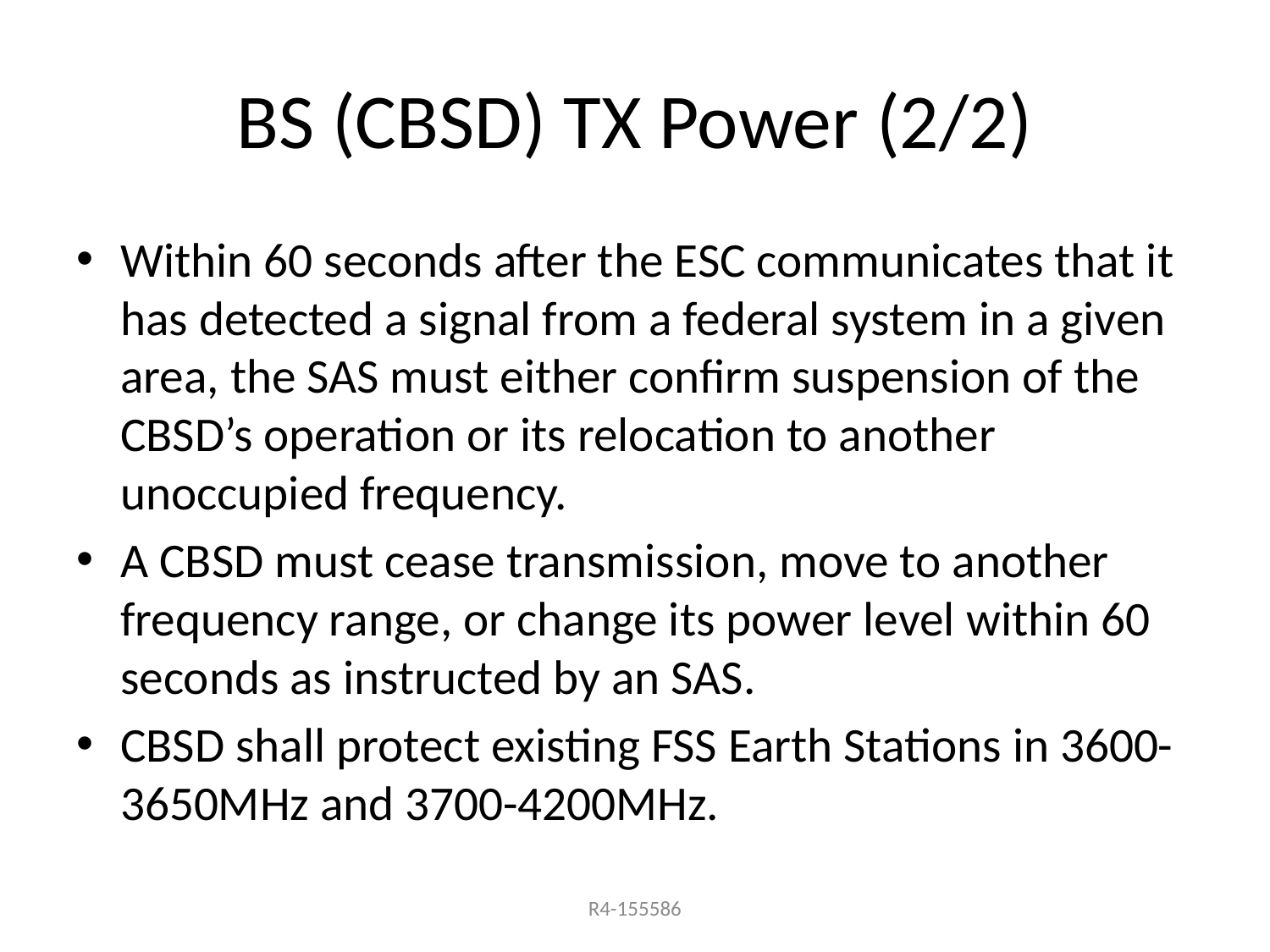

# BS (CBSD) TX Power (2/2)
Within 60 seconds after the ESC communicates that it has detected a signal from a federal system in a given area, the SAS must either confirm suspension of the CBSD’s operation or its relocation to another unoccupied frequency.
A CBSD must cease transmission, move to another frequency range, or change its power level within 60 seconds as instructed by an SAS.
CBSD shall protect existing FSS Earth Stations in 3600-3650MHz and 3700-4200MHz.
R4-155586